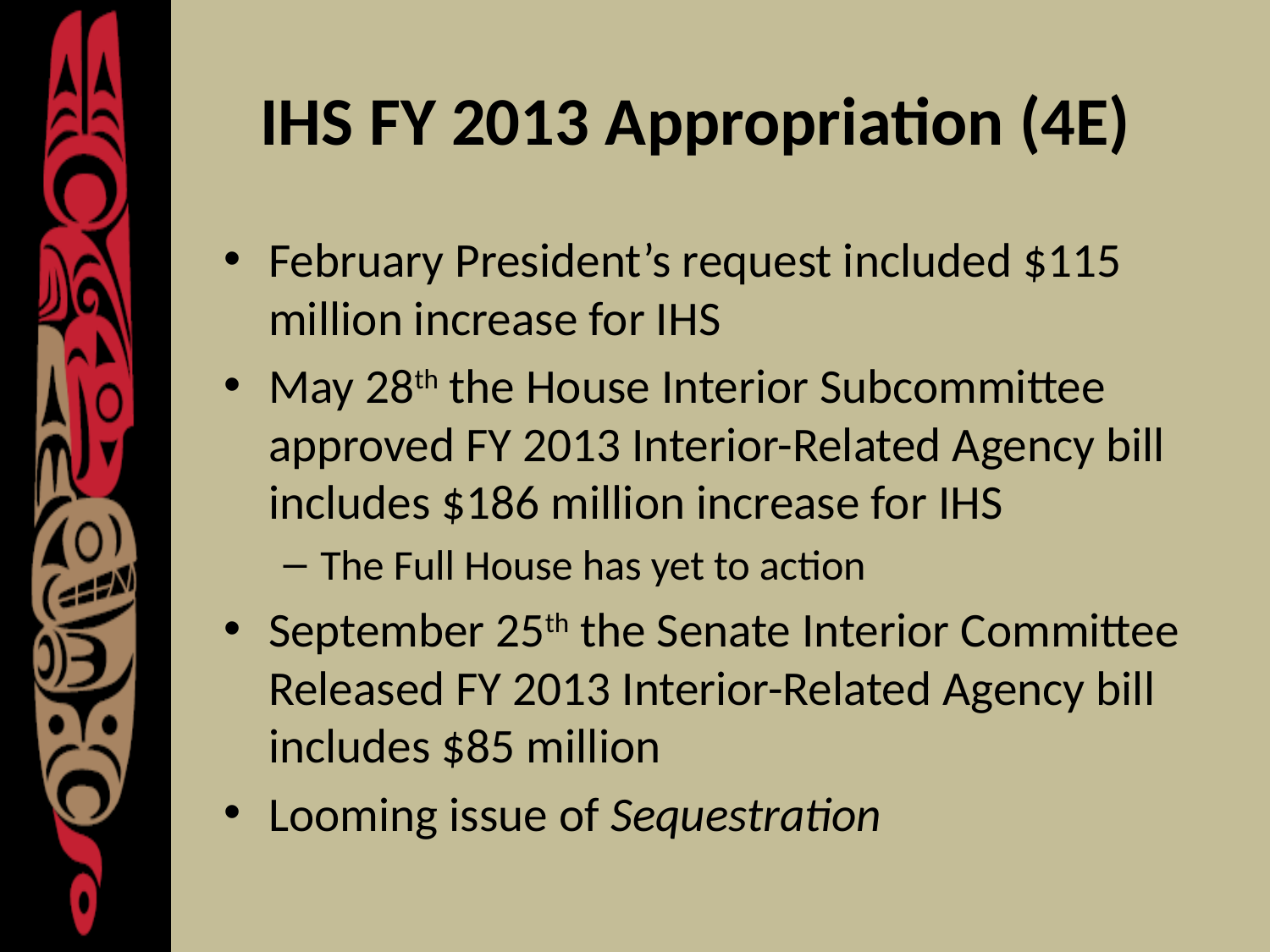

# IHS FY 2013 Appropriation (4E)
February President’s request included $115 million increase for IHS
May 28th the House Interior Subcommittee approved FY 2013 Interior-Related Agency bill includes $186 million increase for IHS
The Full House has yet to action
September 25th the Senate Interior Committee Released FY 2013 Interior-Related Agency bill includes $85 million
Looming issue of Sequestration